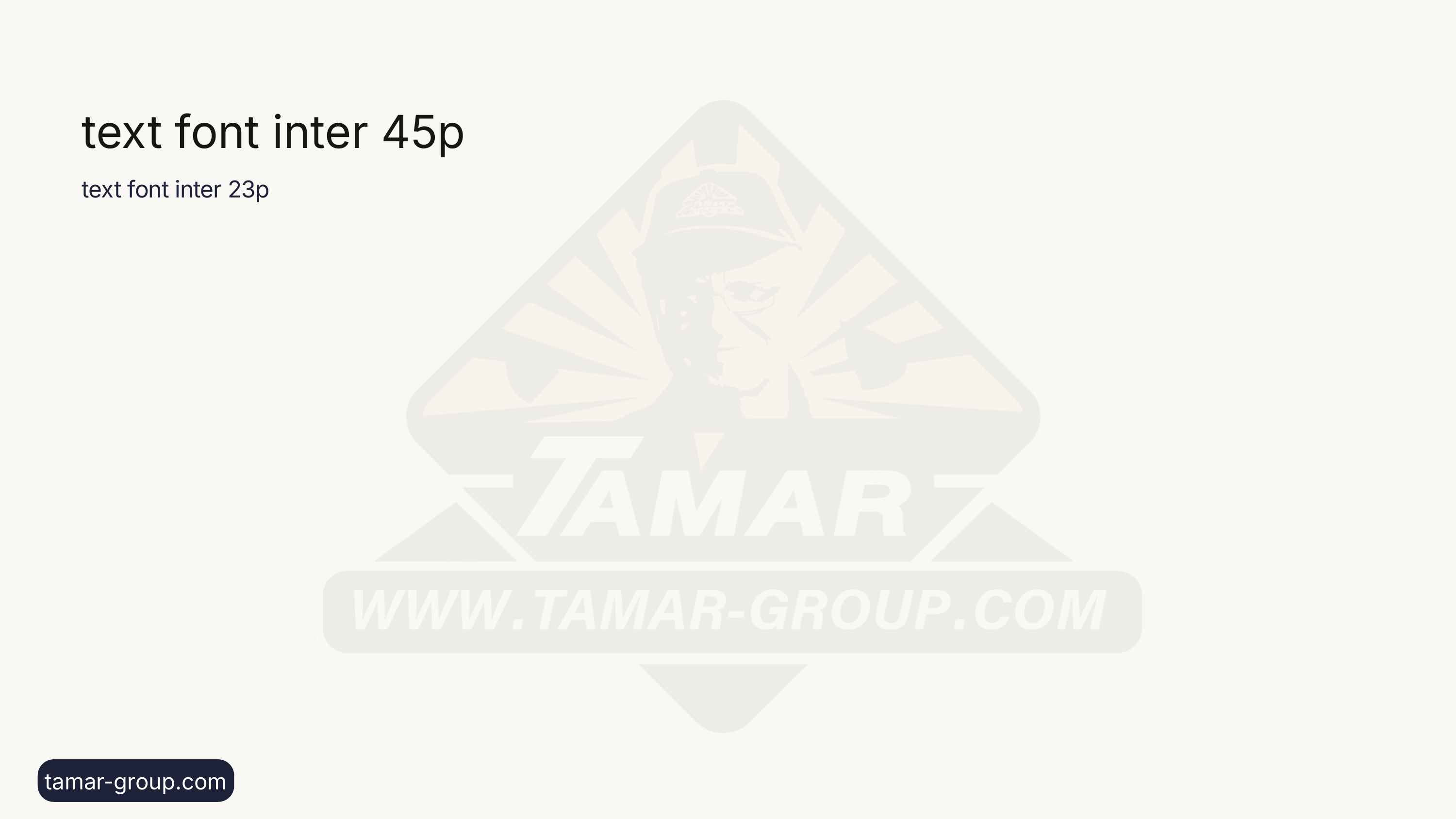

text font inter 45p

text font inter 23p

tamar-group.com